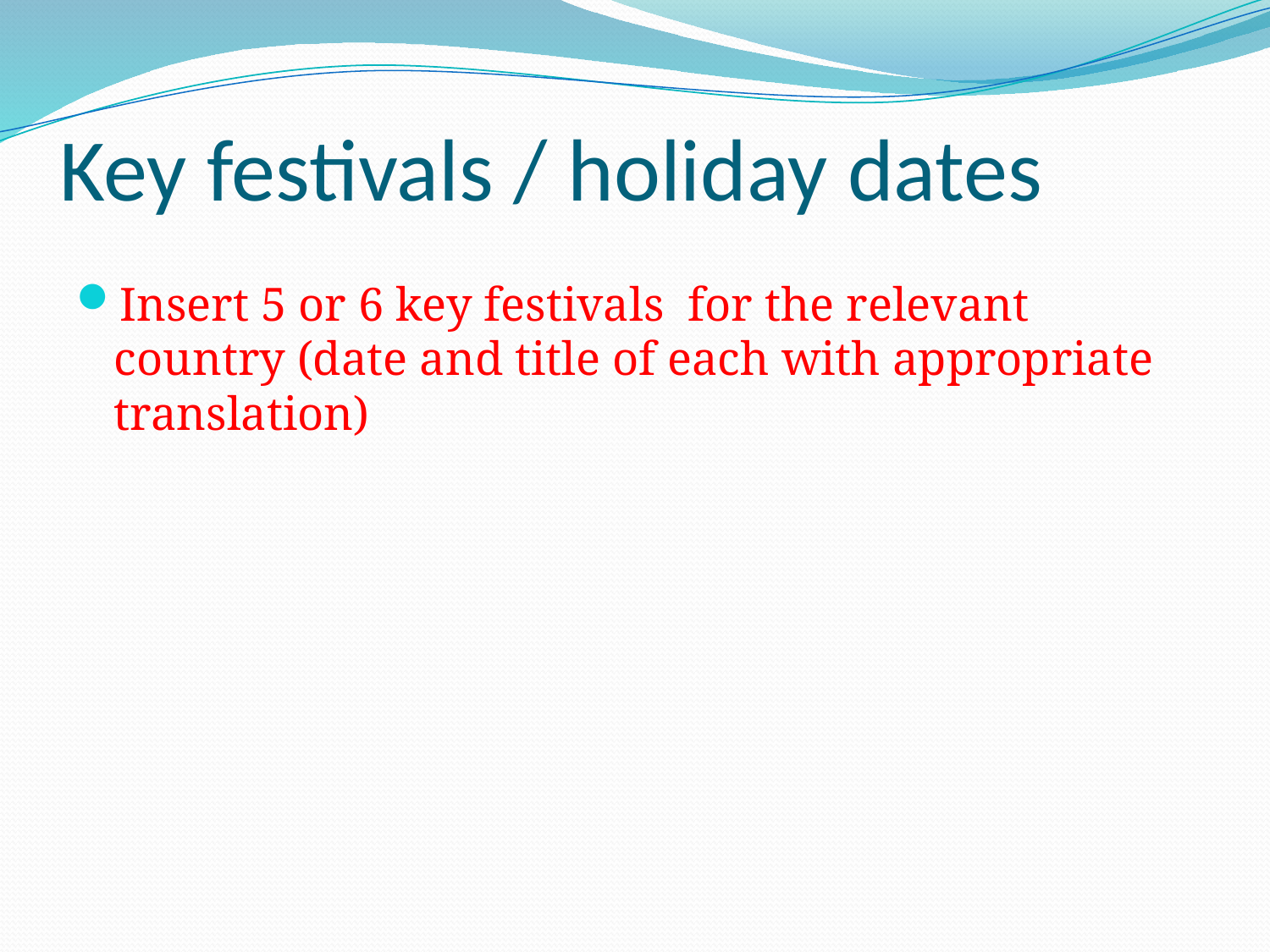

# Key festivals / holiday dates
Insert 5 or 6 key festivals  for the relevant country (date and title of each with appropriate translation)